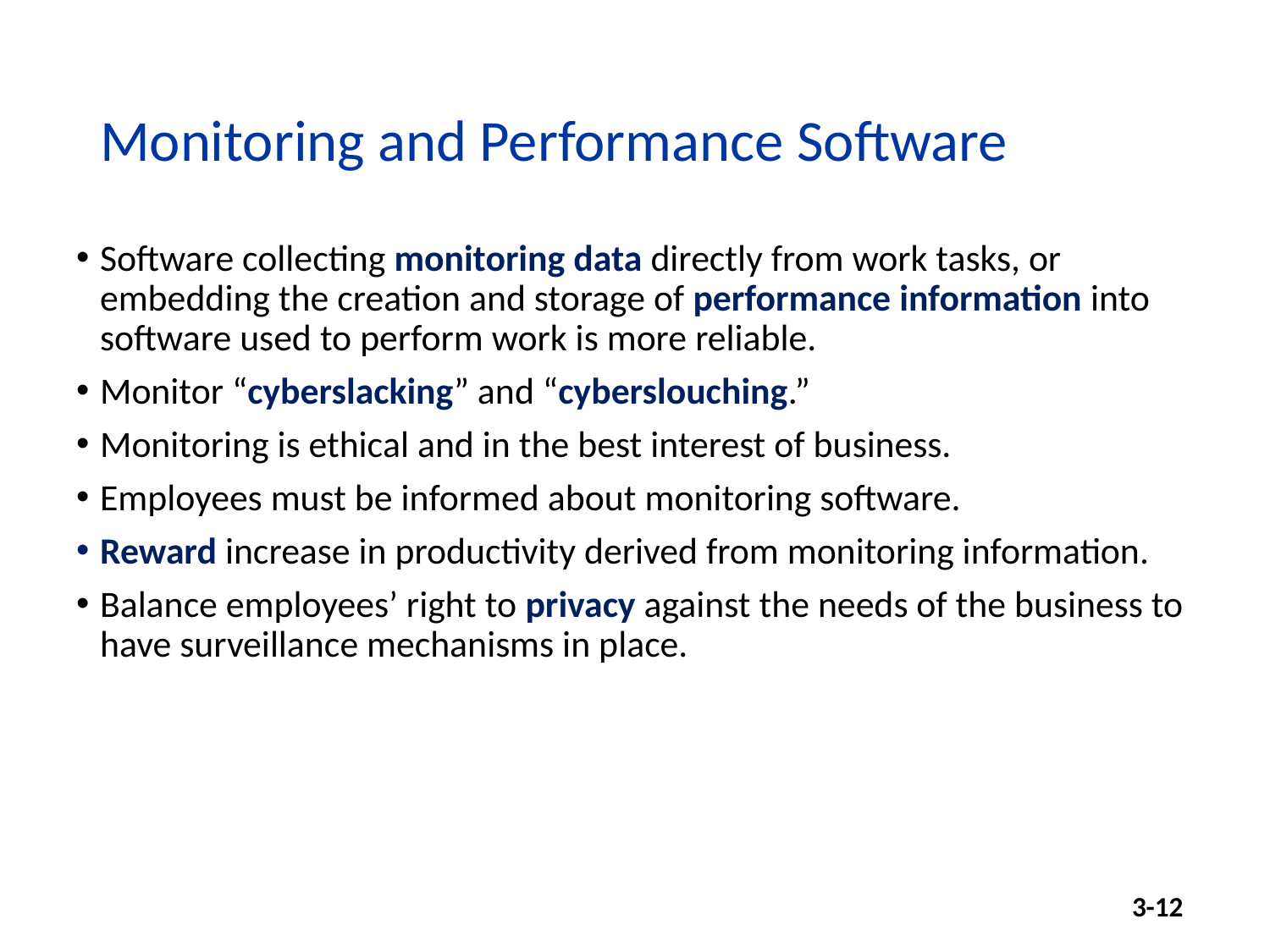

# Monitoring and Performance Software
Software collecting monitoring data directly from work tasks, or embedding the creation and storage of performance information into software used to perform work is more reliable.
Monitor “cyberslacking” and “cyberslouching.”
Monitoring is ethical and in the best interest of business.
Employees must be informed about monitoring software.
Reward increase in productivity derived from monitoring information.
Balance employees’ right to privacy against the needs of the business to have surveillance mechanisms in place.